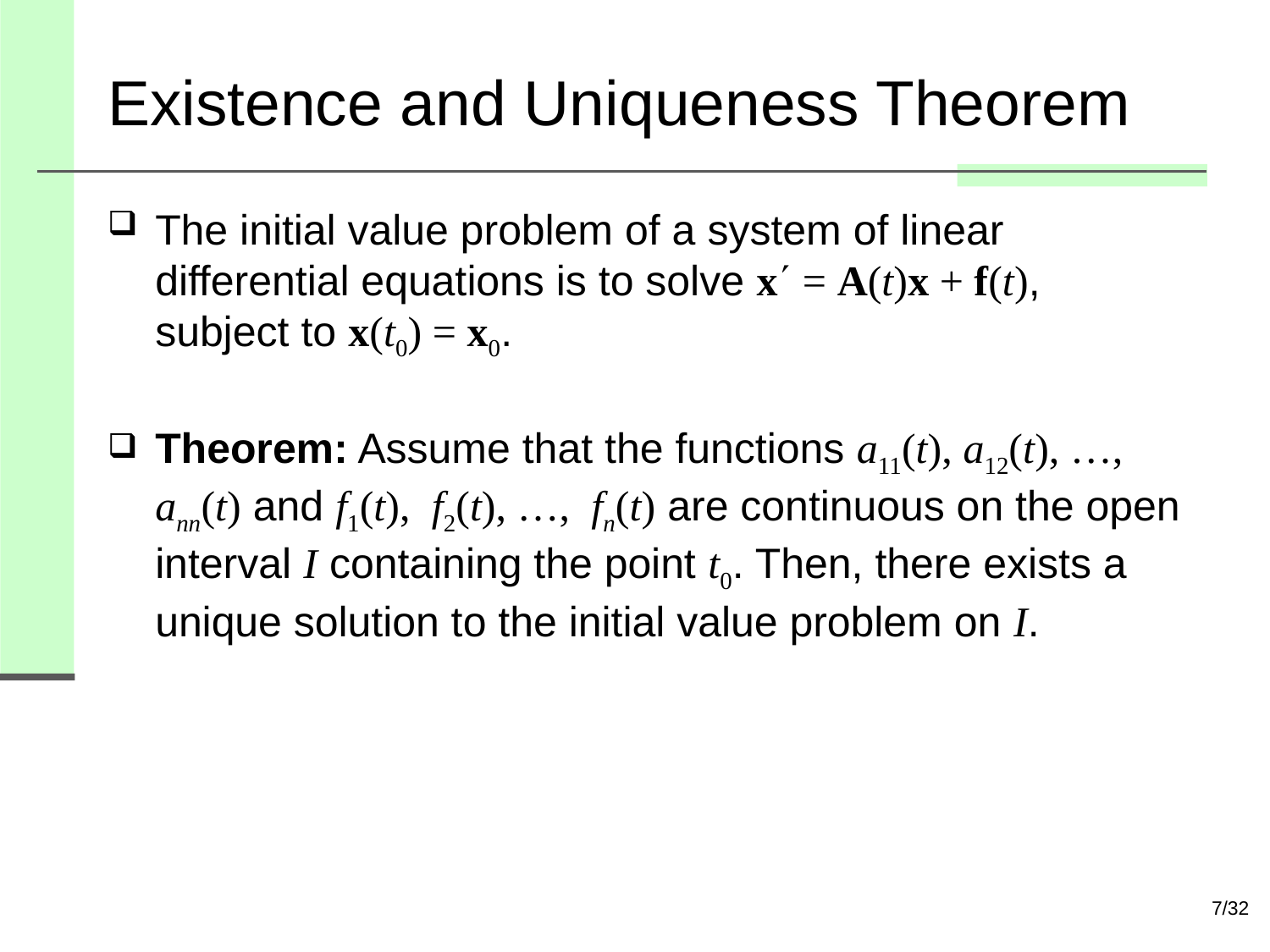

# Existence and Uniqueness Theorem
The initial value problem of a system of linear differential equations is to solve x′ = A(t)x + f(t),
subject to x(t0) = x0.
Theorem: Assume that the functions a11(t), a12(t), …, ann(t) and f1(t),  f2(t), …,  fn(t) are continuous on the open interval I containing the point t0. Then, there exists a unique solution to the initial value problem on I.
7